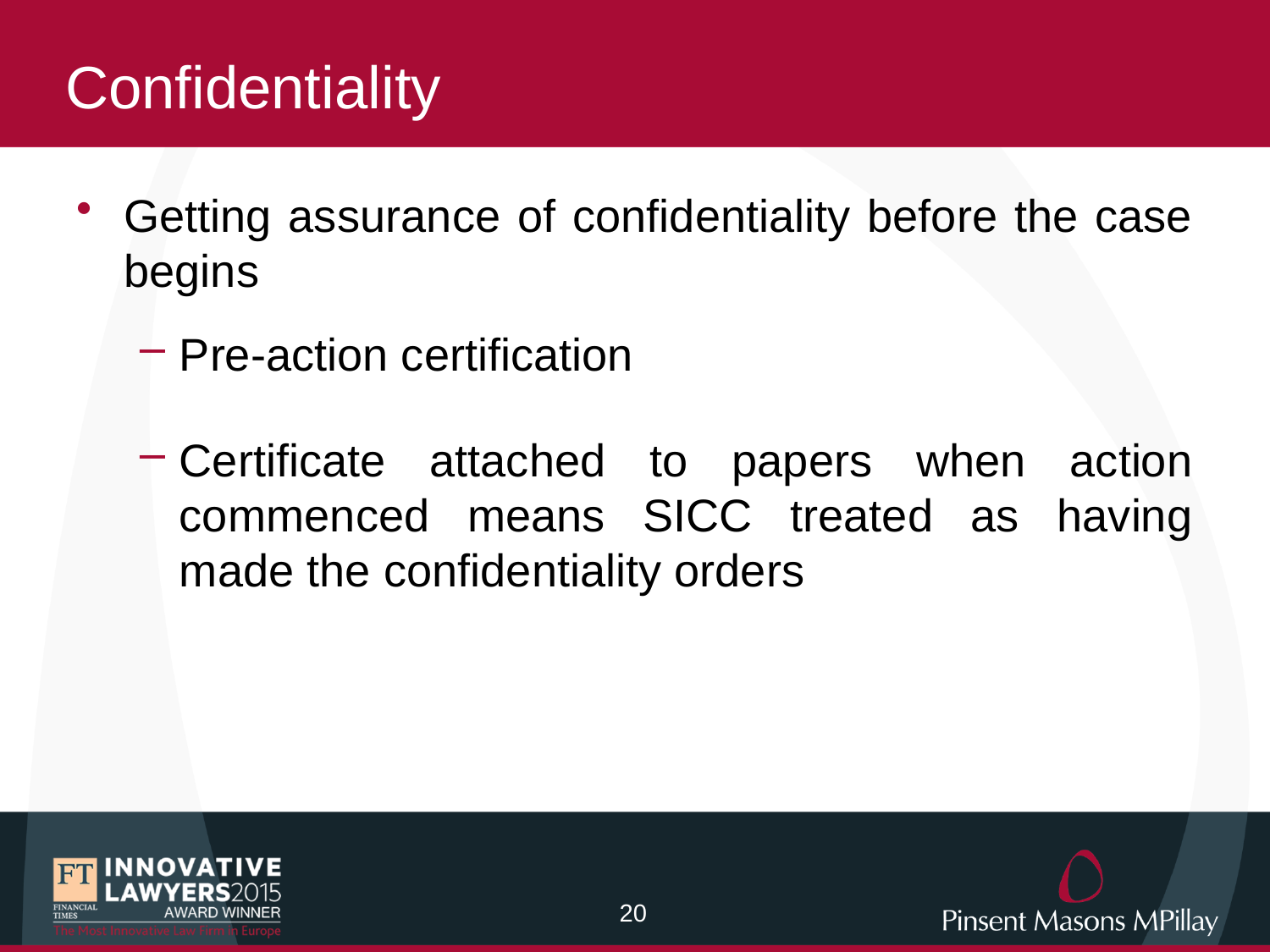

# Confidentiality
Getting assurance of confidentiality before the case begins

Pre-action certification

Certificate attached to papers when action commenced means SICC treated as having made the confidentiality orders
20